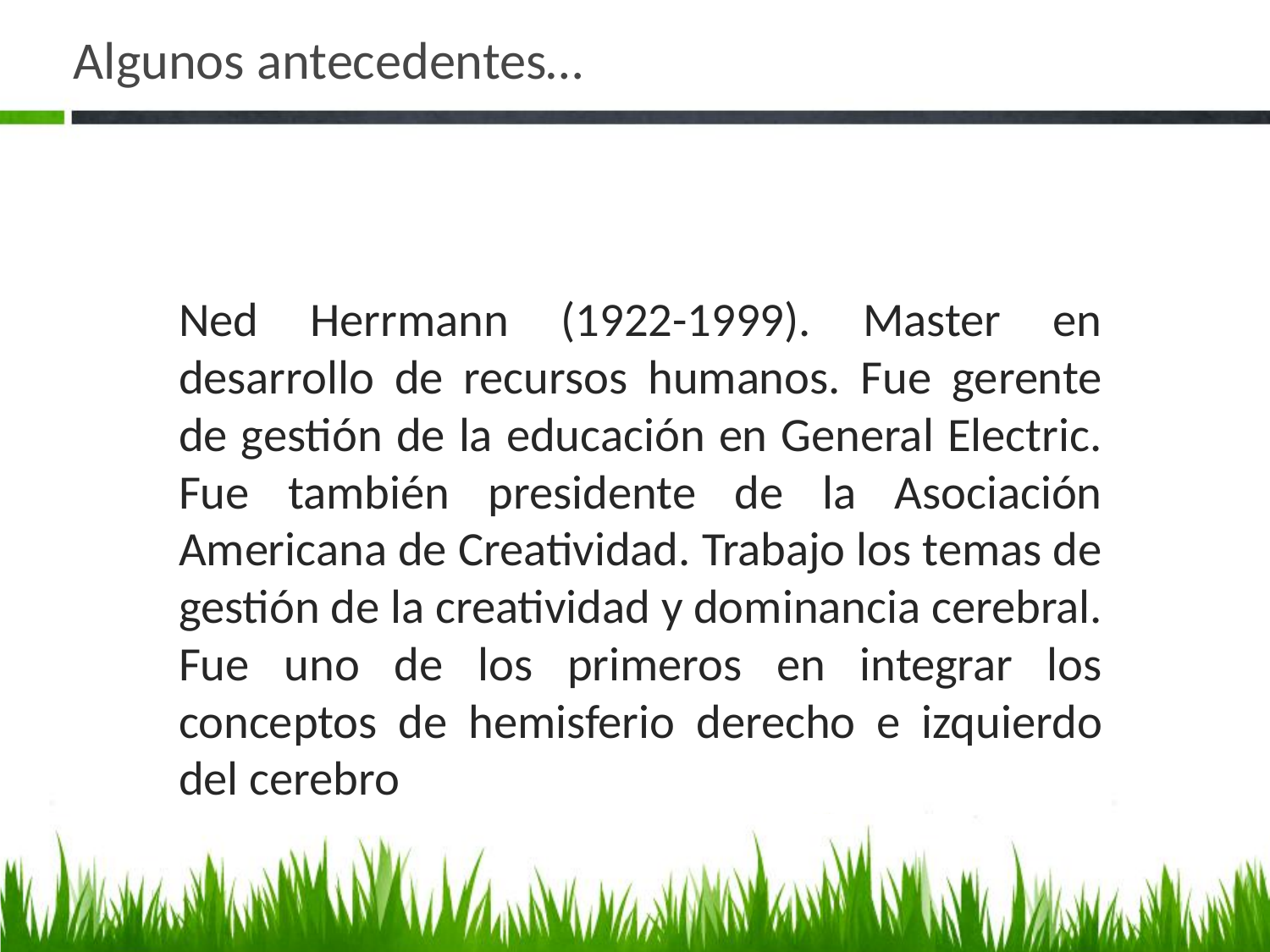

# Algunos antecedentes…
Ned Herrmann (1922-1999). Master en desarrollo de recursos humanos. Fue gerente de gestión de la educación en General Electric. Fue también presidente de la Asociación Americana de Creatividad. Trabajo los temas de gestión de la creatividad y dominancia cerebral. Fue uno de los primeros en integrar los conceptos de hemisferio derecho e izquierdo del cerebro